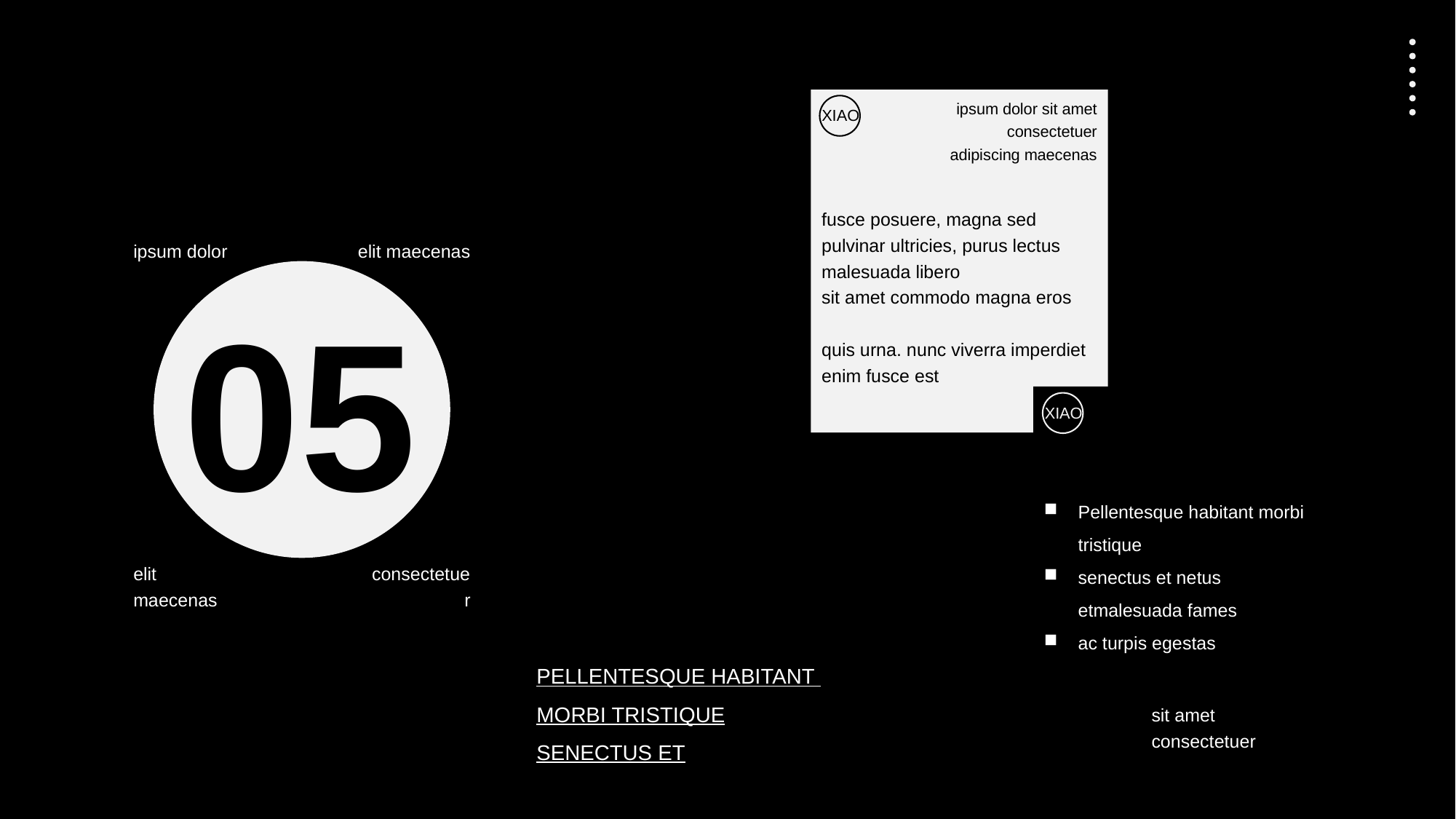

ipsum dolor sit amet consectetuer adipiscing maecenas

XIAO
fusce posuere, magna sed pulvinar ultricies, purus lectus malesuada libero
sit amet commodo magna eros

quis urna. nunc viverra imperdiet enim fusce est
ipsum dolor
elit maecenas

05

XIAO
Pellentesque habitant morbi tristique
senectus et netus etmalesuada fames
ac turpis egestas
elit maecenas
consectetuer
PELLENTESQUE HABITANT
MORBI TRISTIQUE SENECTUS ET
sit amet consectetuer